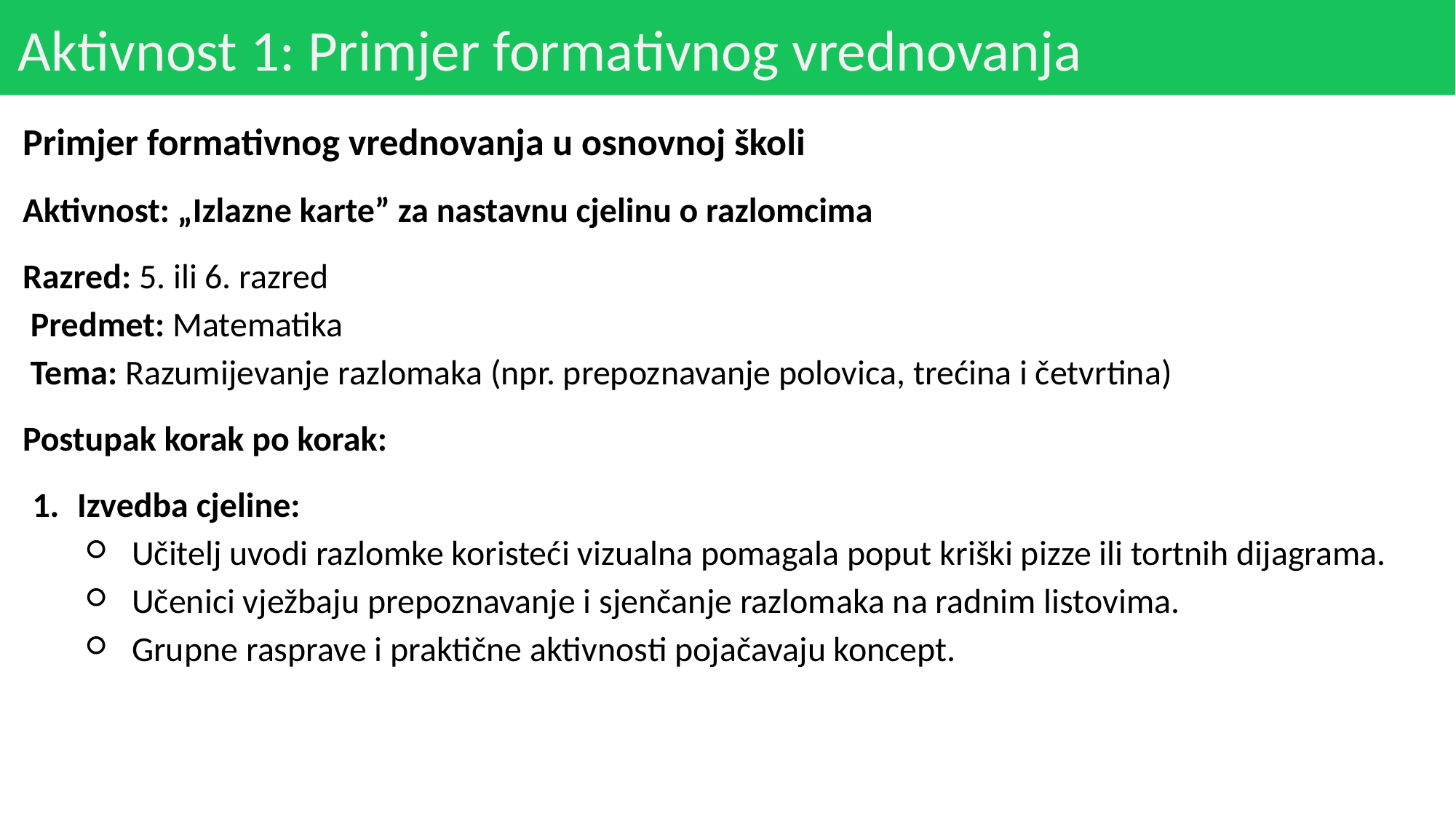

# Aktivnost 1: Primjer formativnog vrednovanja
Primjer formativnog vrednovanja u osnovnoj školi
Aktivnost: „Izlazne karte” za nastavnu cjelinu o razlomcima
Razred: 5. ili 6. razred
 Predmet: Matematika
 Tema: Razumijevanje razlomaka (npr. prepoznavanje polovica, trećina i četvrtina)
Postupak korak po korak:
Izvedba cjeline:
Učitelj uvodi razlomke koristeći vizualna pomagala poput kriški pizze ili tortnih dijagrama.
Učenici vježbaju prepoznavanje i sjenčanje razlomaka na radnim listovima.
Grupne rasprave i praktične aktivnosti pojačavaju koncept.